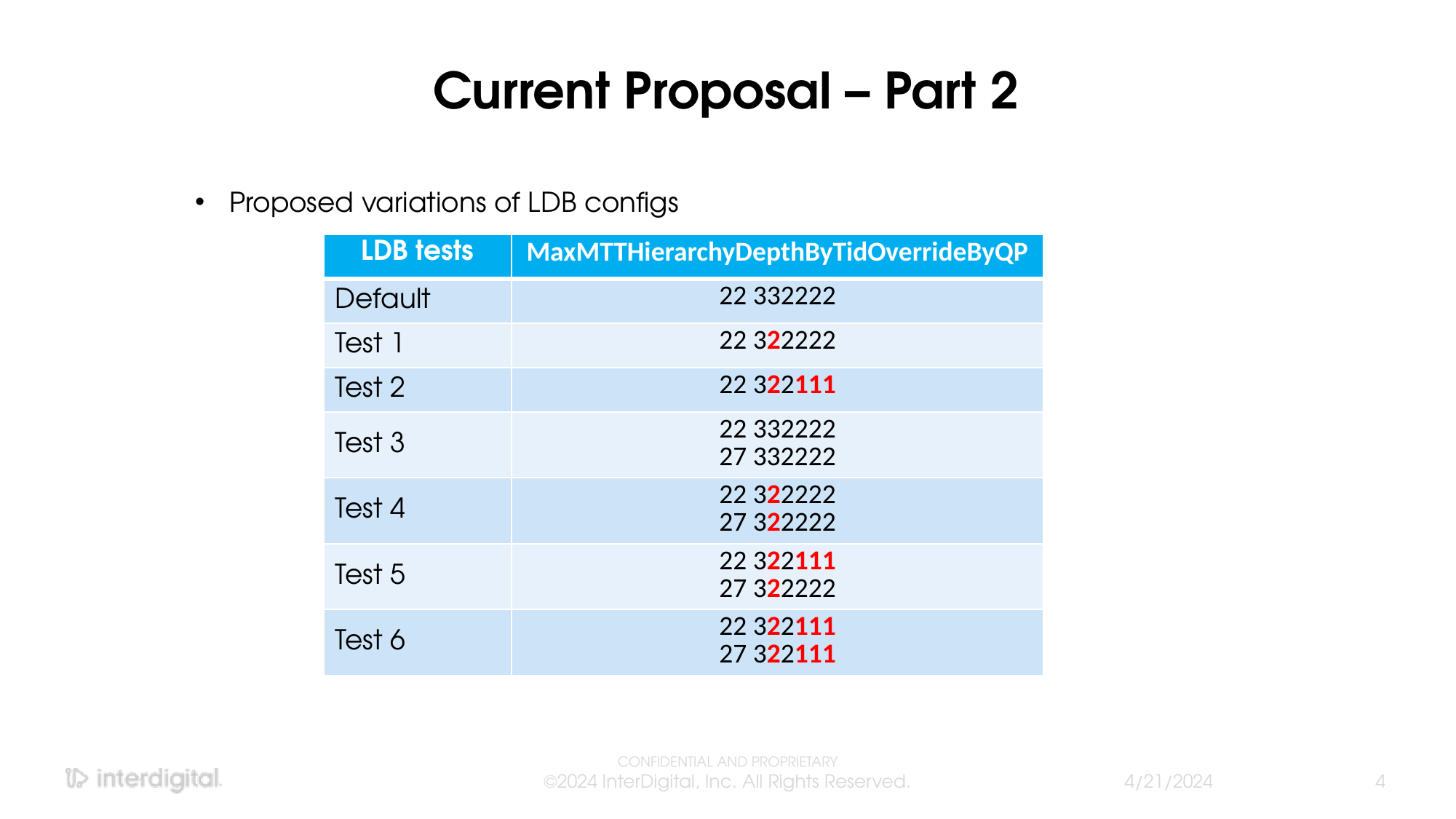

# Current Proposal – Part 2
Proposed variations of LDB configs

| LDB tests | MaxMTTHierarchyDepthByTidOverrideByQP |
| --- | --- |
| Default | 22 332222 |
| Test 1 | 22 322222 |
| Test 2 | 22 322111 |
| Test 3 | 22 332222 27 332222 |
| Test 4 | 22 322222 27 322222 |
| Test 5 | 22 322111 27 322222 |
| Test 6 | 22 322111 27 322111 |
CONFIDENTIAL AND PROPRIETARY
©2024 InterDigital, Inc. All Rights Reserved.
4/21/2024
4